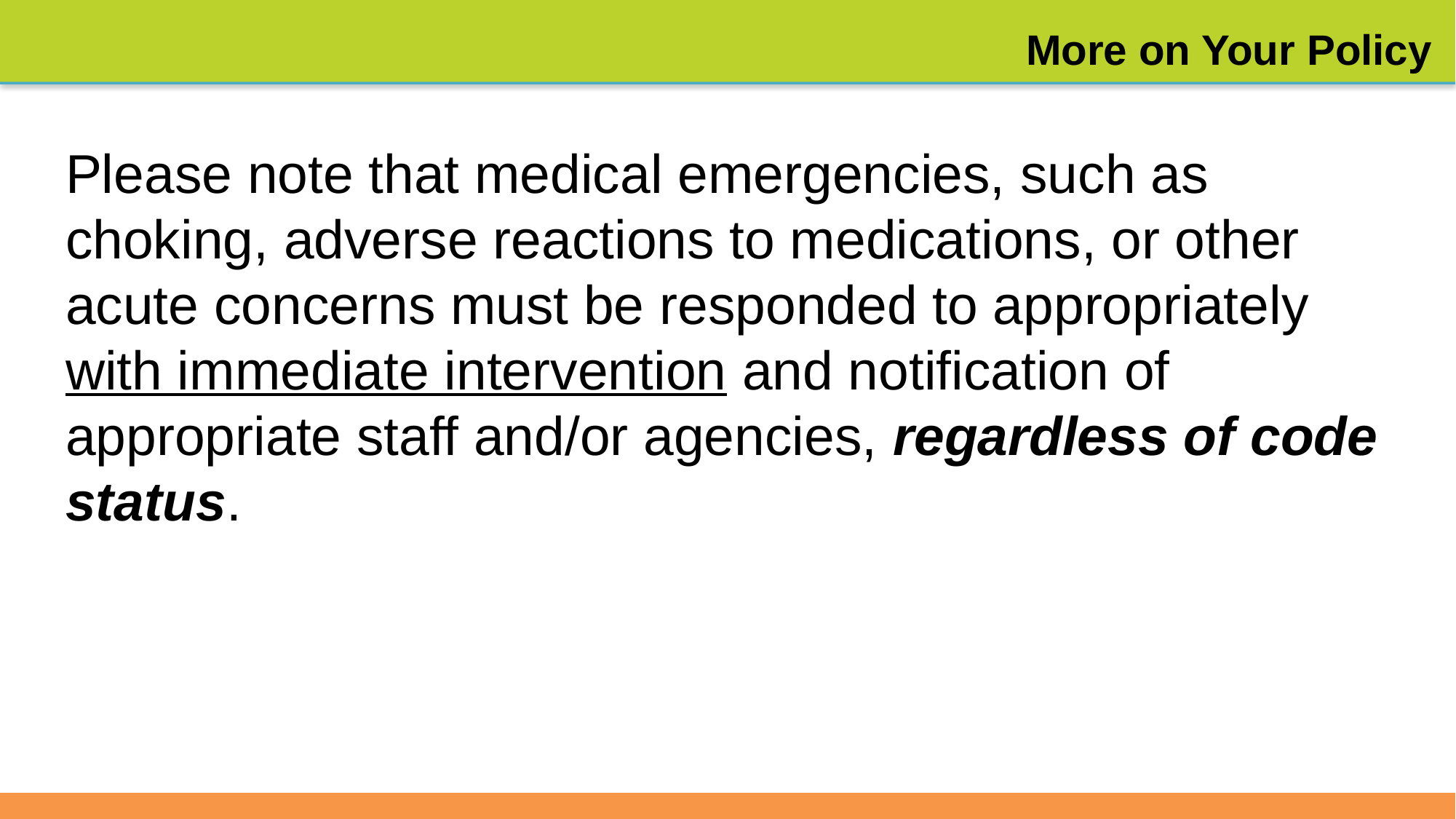

# More on Your Policy
Please note that medical emergencies, such as choking, adverse reactions to medications, or other acute concerns must be responded to appropriately with immediate intervention and notification of appropriate staff and/or agencies, regardless of code status.